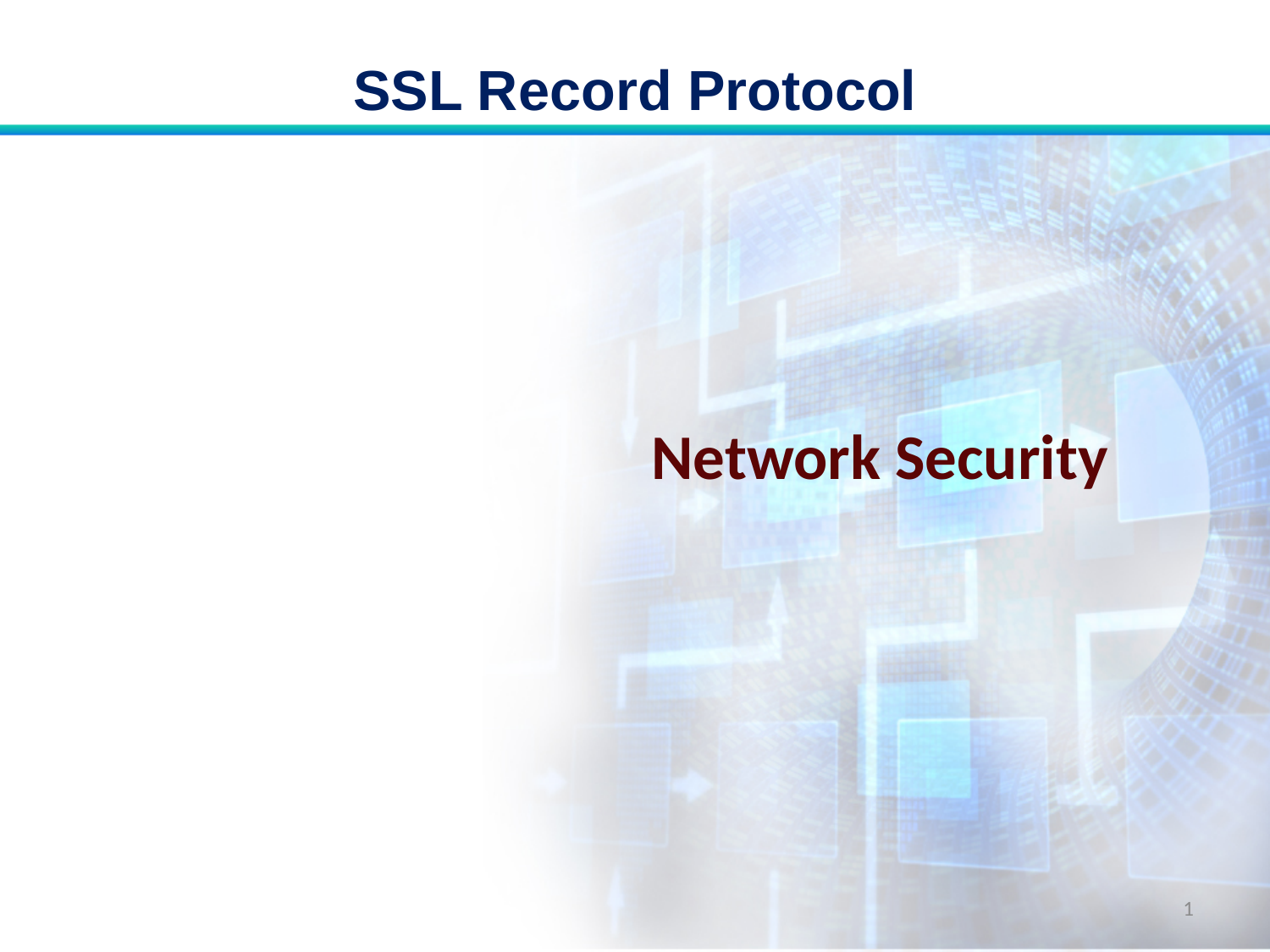

# SSL Record Protocol
Network Security
1